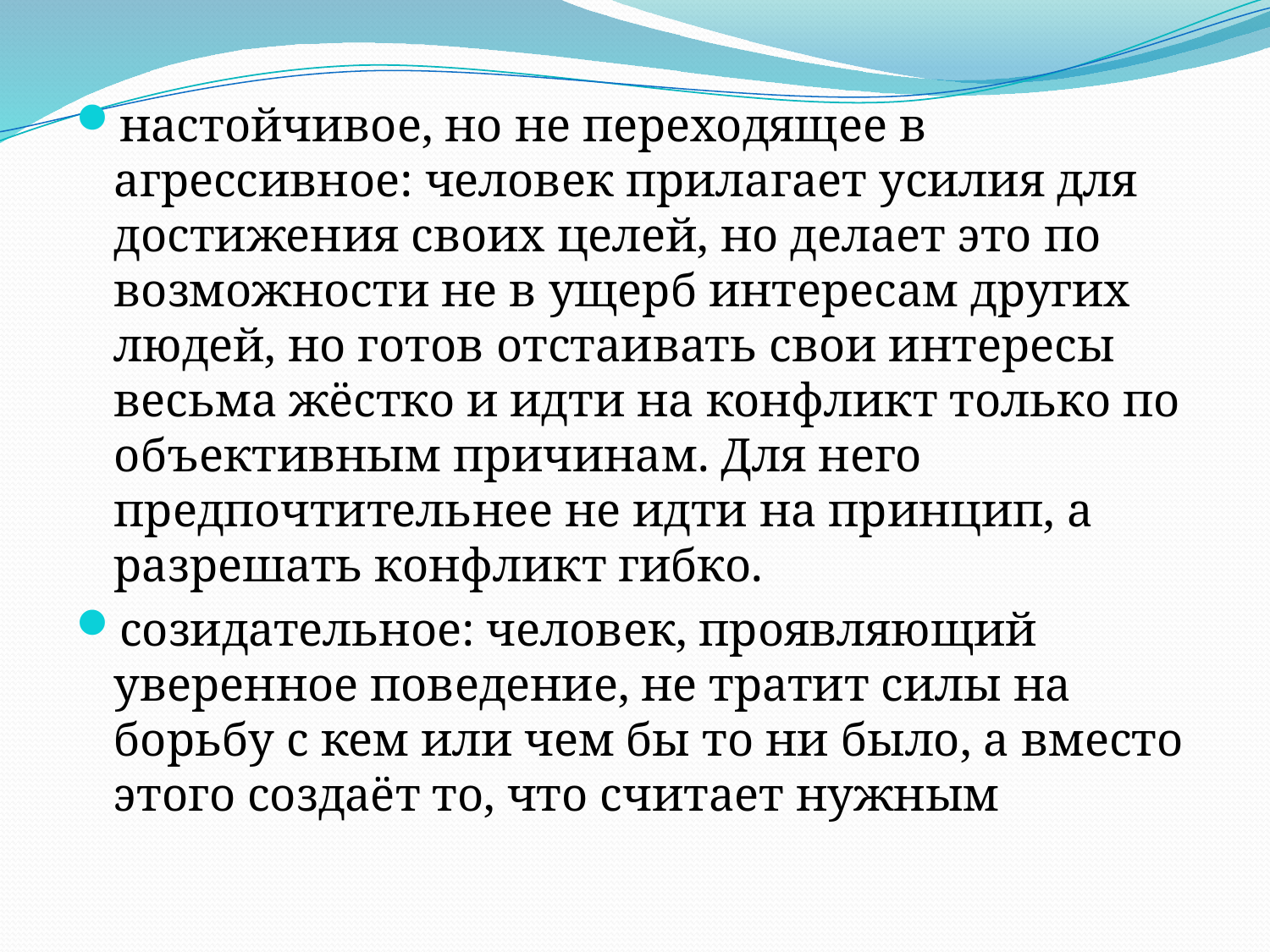

настойчивое, но не переходящее в агрессивное: человек прилагает усилия для достижения своих целей, но делает это по возможности не в ущерб интересам других людей, но готов отстаивать свои интересы весьма жёстко и идти на конфликт только по объективным причинам. Для него предпочтительнее не идти на принцип, а разрешать конфликт гибко.
созидательное: человек, проявляющий уверенное поведение, не тратит силы на борьбу с кем или чем бы то ни было, а вместо этого создаёт то, что считает нужным